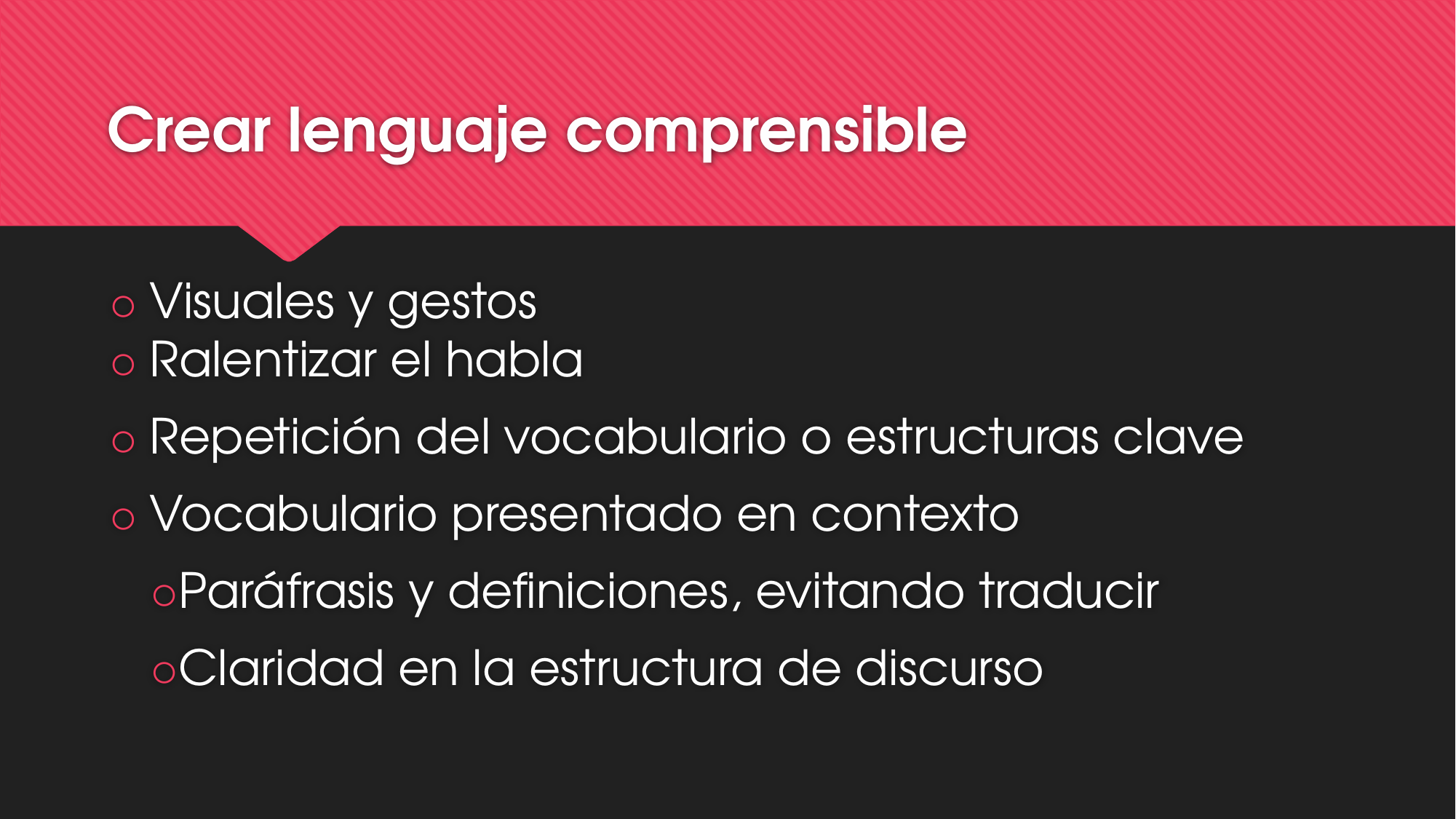

# Crear lenguaje comprensible
Visuales y gestos
Ralentizar el habla
Repetición del vocabulario o estructuras clave
Vocabulario presentado en contexto
Paráfrasis y definiciones, evitando traducir
Claridad en la estructura de discurso